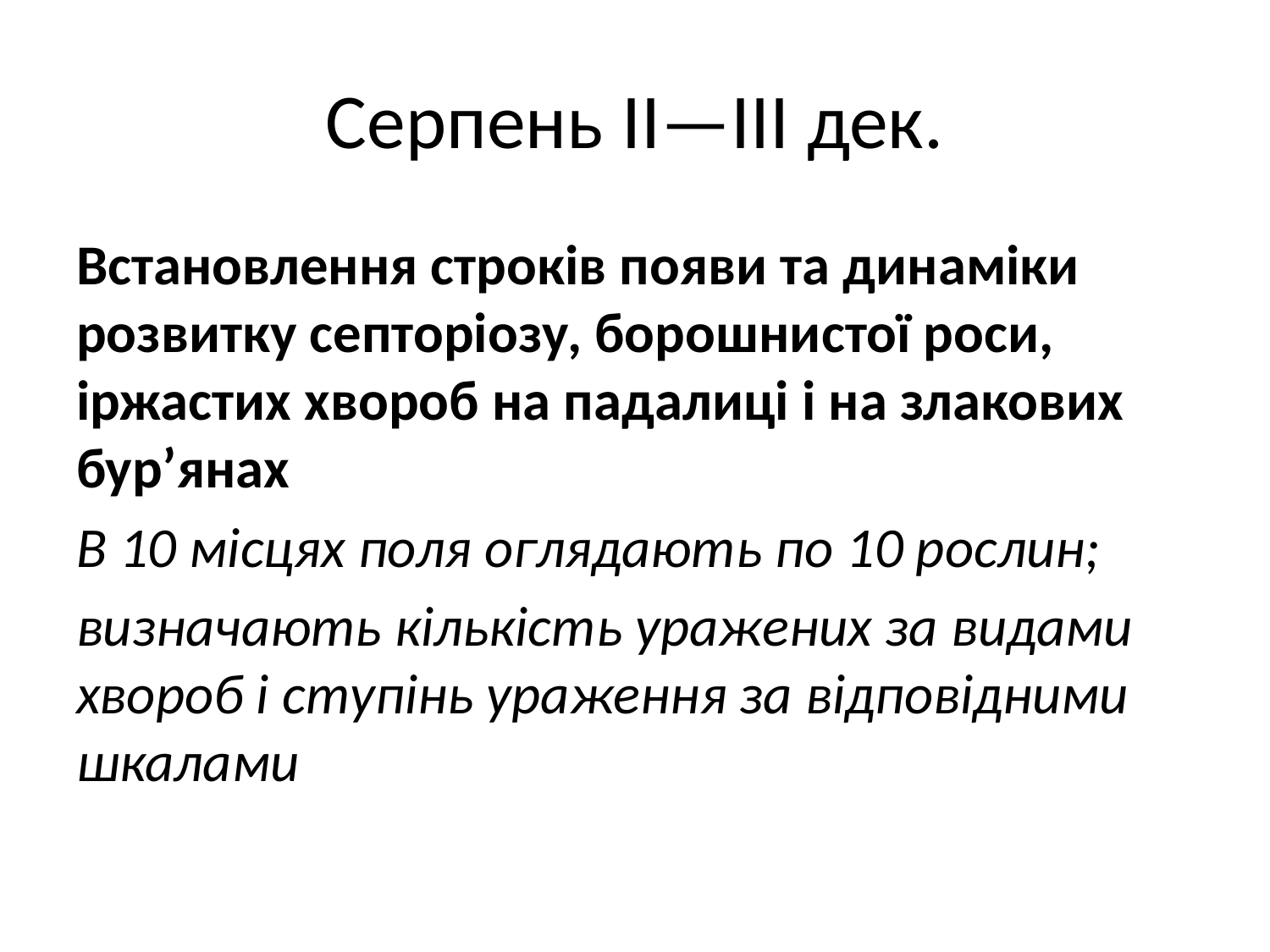

# Серпень II—III дек.
Встановлення строків появи та динаміки розвитку септоріозу, борошнистої роси, іржастих хвороб на падалиці і на злакових бур’янах
В 10 місцях поля оглядають по 10 рослин;
визначають кількість уражених за видами хвороб і ступінь ураження за відповідними шкалами